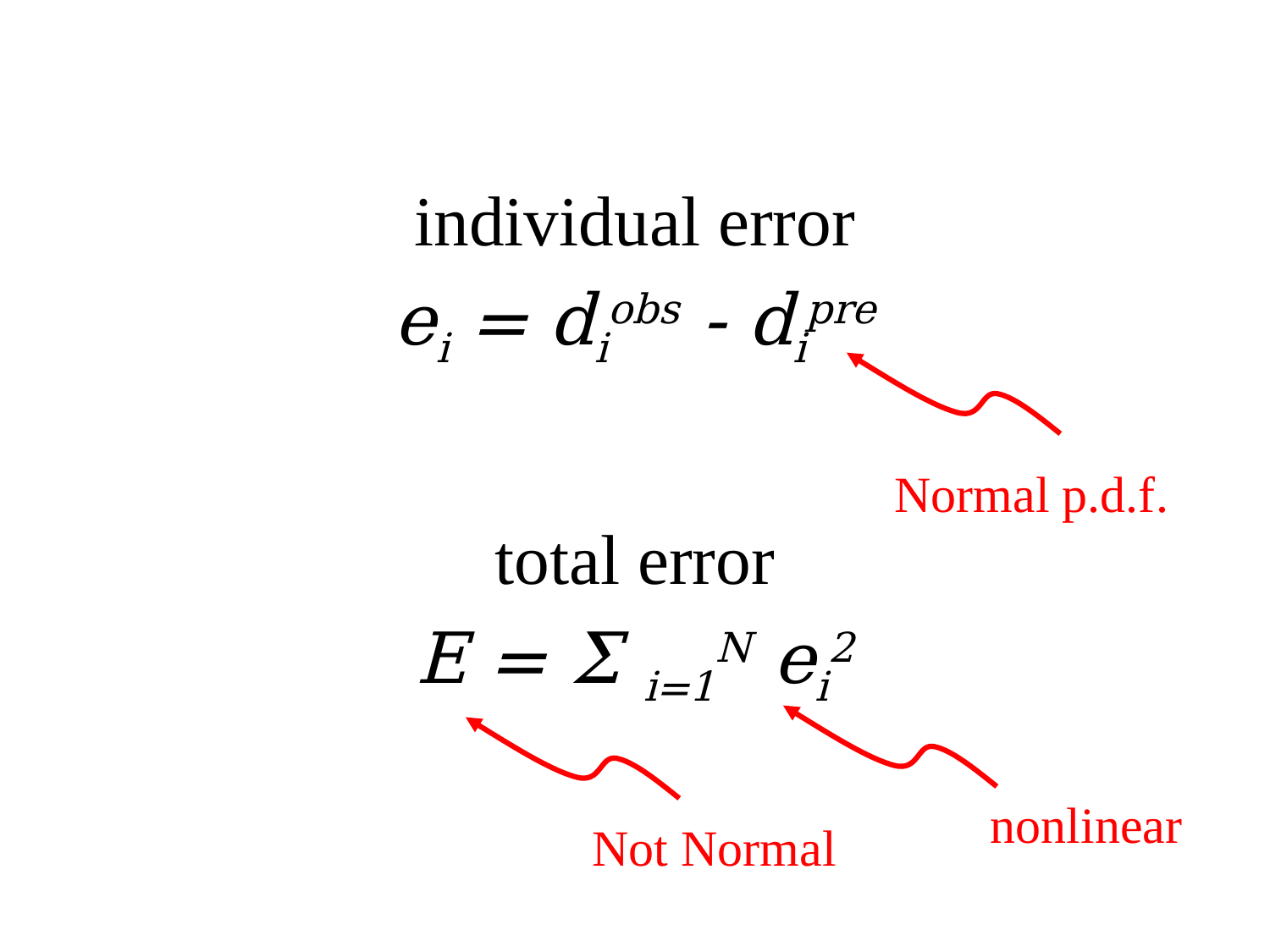

individual error
ei = diobs - dipre

Normal p.d.f.
total error
E = Σ i=1N ei2

nonlinear
Not Normal